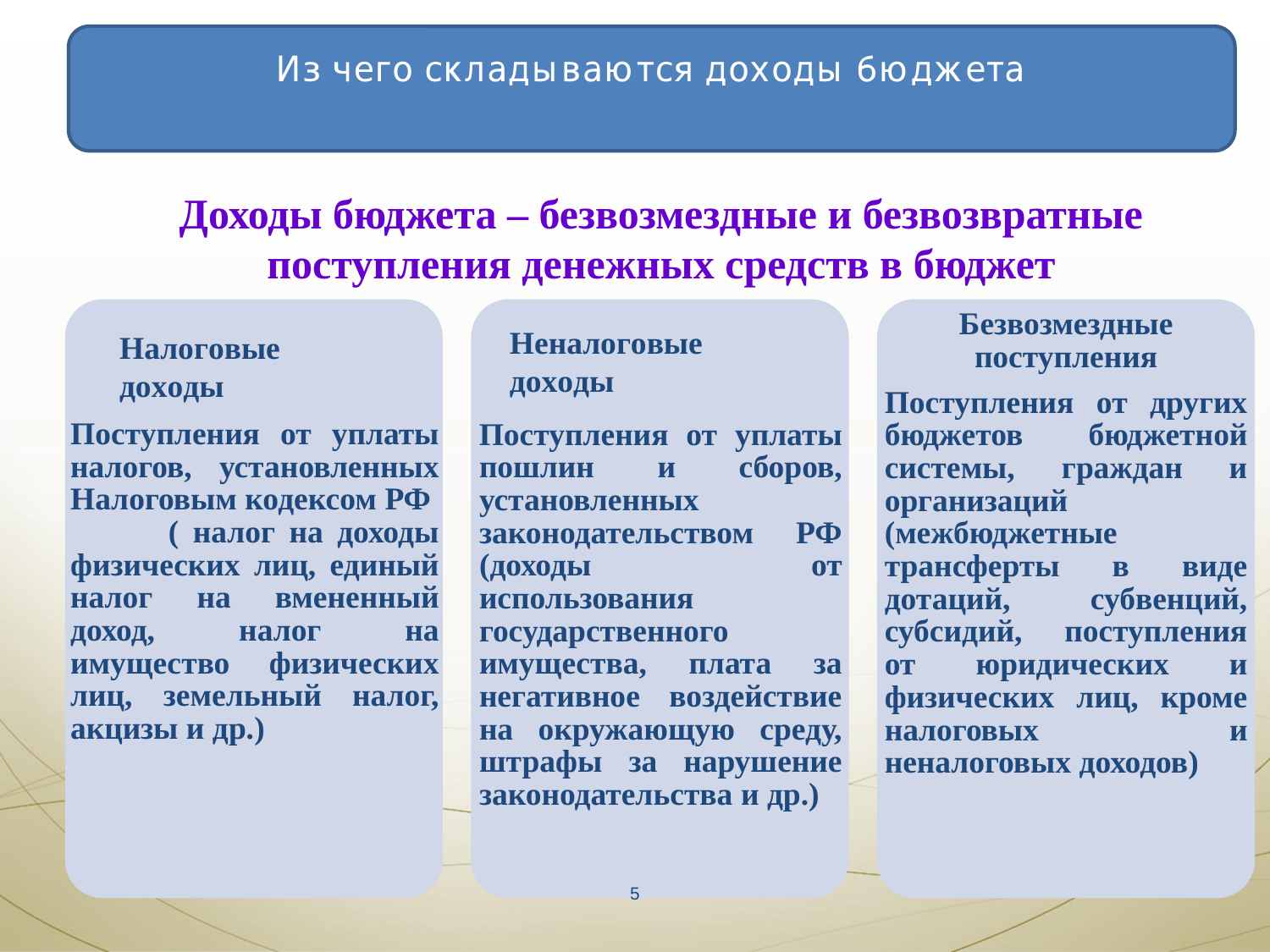

Из чего складываются доходы бюджета

Доходы бюджета – безвозмездные и безвозвратные поступления денежных средств в бюджет

Безвозмездные
поступления

Поступления от других бюджетов бюджетной системы, граждан и организаций (межбюджетные трансферты в виде дотаций, субвенций, субсидий,  поступления от юридических и физических лиц, кроме налоговых и неналоговых доходов)
Неналоговые доходы
Налоговые доходы
Поступления от уплаты налогов, установленных Налоговым кодексом РФ         ( налог на доходы физических лиц, единый налог на вмененный доход, налог на имущество физических лиц, земельный налог, акцизы и др.)
Поступления от уплаты пошлин и сборов, установленных законодательством РФ (доходы от использования государственного имущества, плата за негативное воздействие на окружающую среду, штрафы за нарушение законодательства и др.)
5